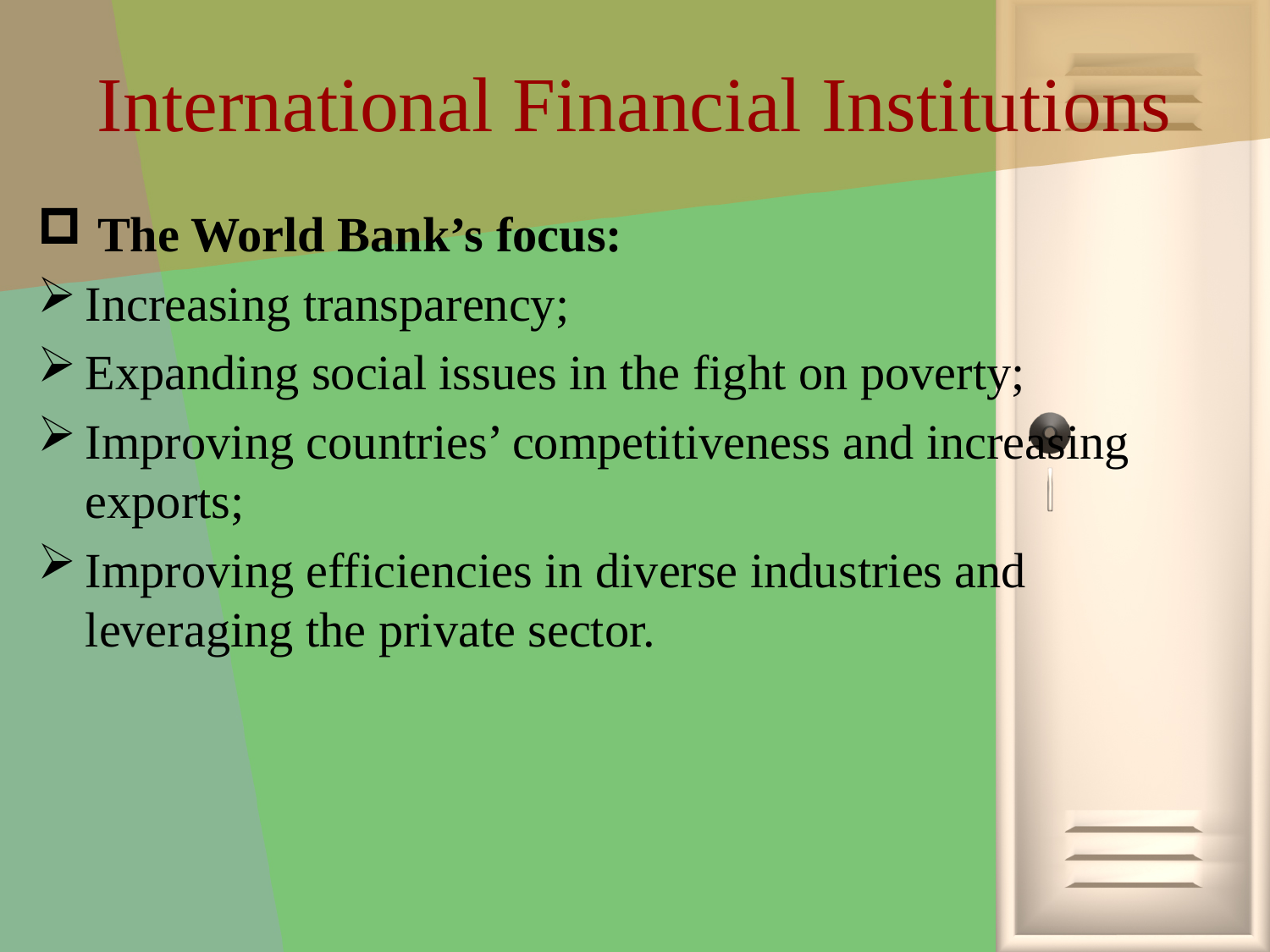

# International Financial Institutions
 The World Bank’s focus:
Increasing transparency;
Expanding social issues in the fight on poverty;
Improving countries’ competitiveness and increasing exports;
Improving efficiencies in diverse industries and leveraging the private sector.